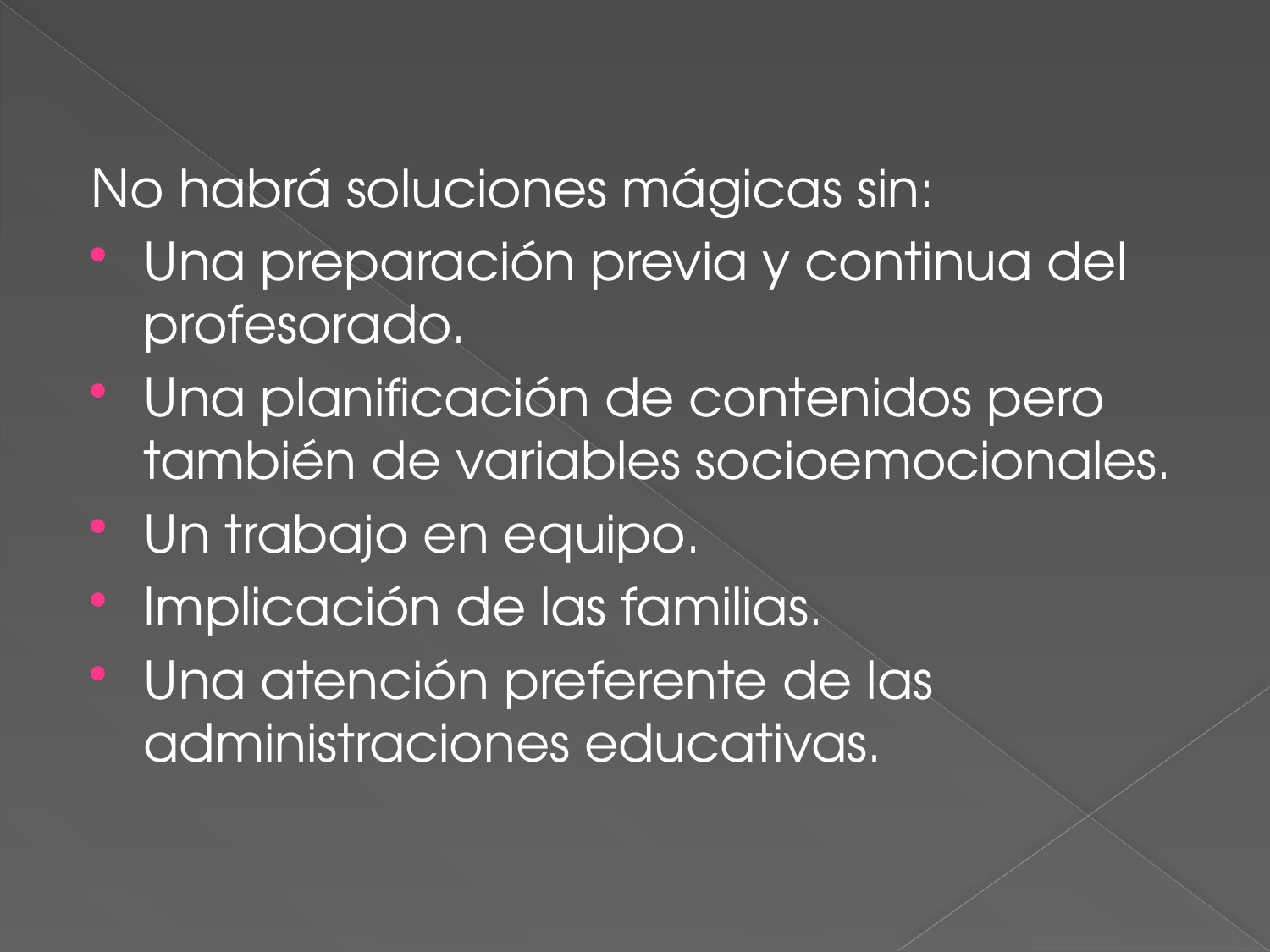

No habrá soluciones mágicas sin:
Una preparación previa y continua del profesorado.
Una planificación de contenidos pero también de variables socioemocionales.
Un trabajo en equipo.
Implicación de las familias.
Una atención preferente de las administraciones educativas.